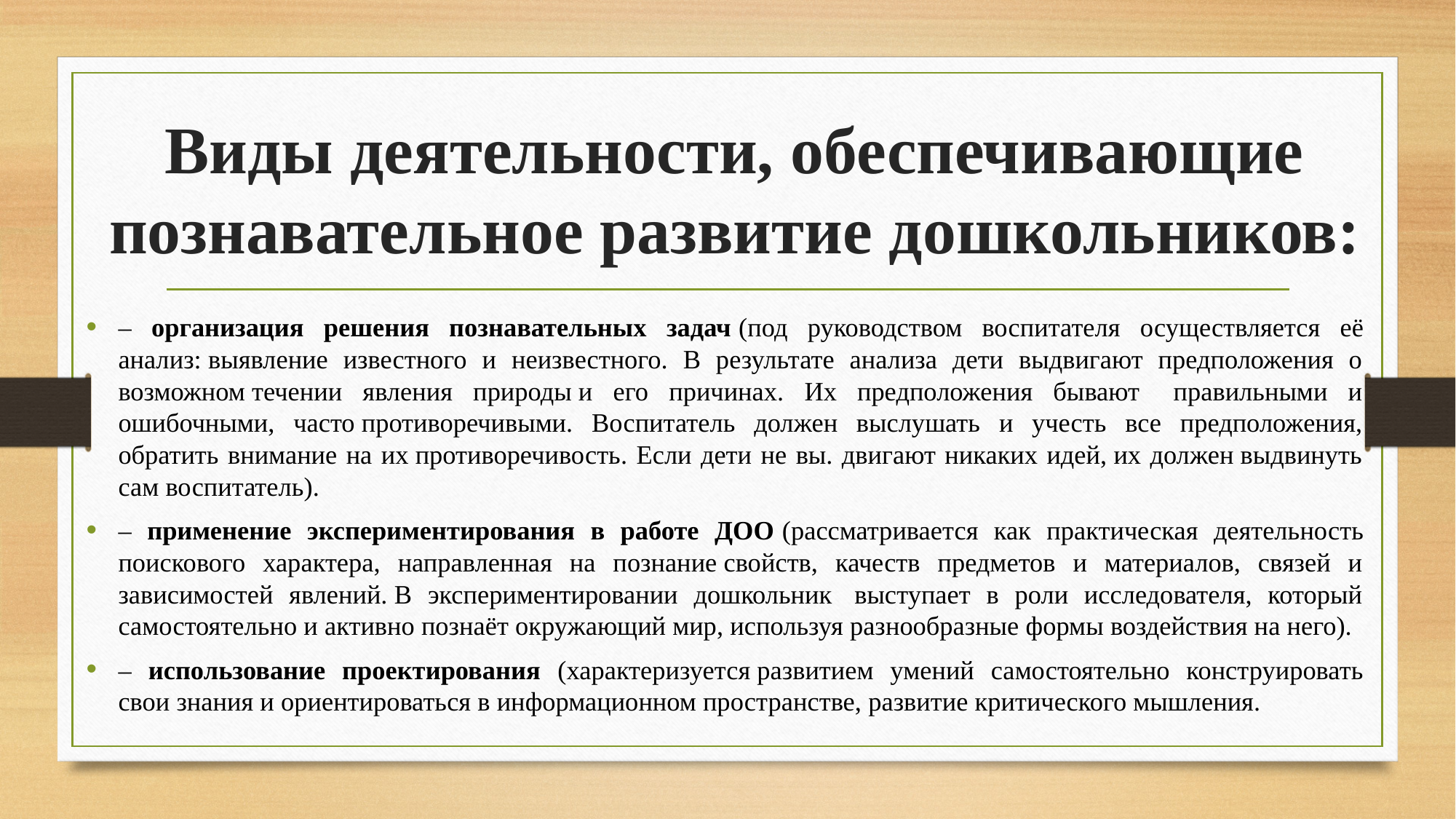

# Виды деятельности, обеспечивающие познавательное развитие дошкольников:
– организация решения познавательных задач (под руководством воспитателя осуществляется её анализ: выявление известного и неизвестного. В результате анализа дети выдвигают предположения о возможном течении явления природы и его причинах. Их предположения бывают   правильными и ошибочными, часто противоречивыми. Воспитатель должен выслушать и учесть все предположения, обратить внимание на их противоречивость. Если дети не вы. двигают никаких идей, их должен выдвинуть сам воспитатель).
– применение экспериментирования в работе ДОО (рассматривается как практическая деятельность поискового характера, направленная на познание свойств, качеств предметов и материалов, связей и зависимостей явлений. В экспериментировании дошкольник  выступает в роли исследователя, который самостоятельно и активно познаёт окружающий мир, используя разнообразные формы воздействия на него).
– использование проектирования (характеризуется развитием умений самостоятельно конструировать свои знания и ориентироваться в информационном пространстве, развитие критического мышления.